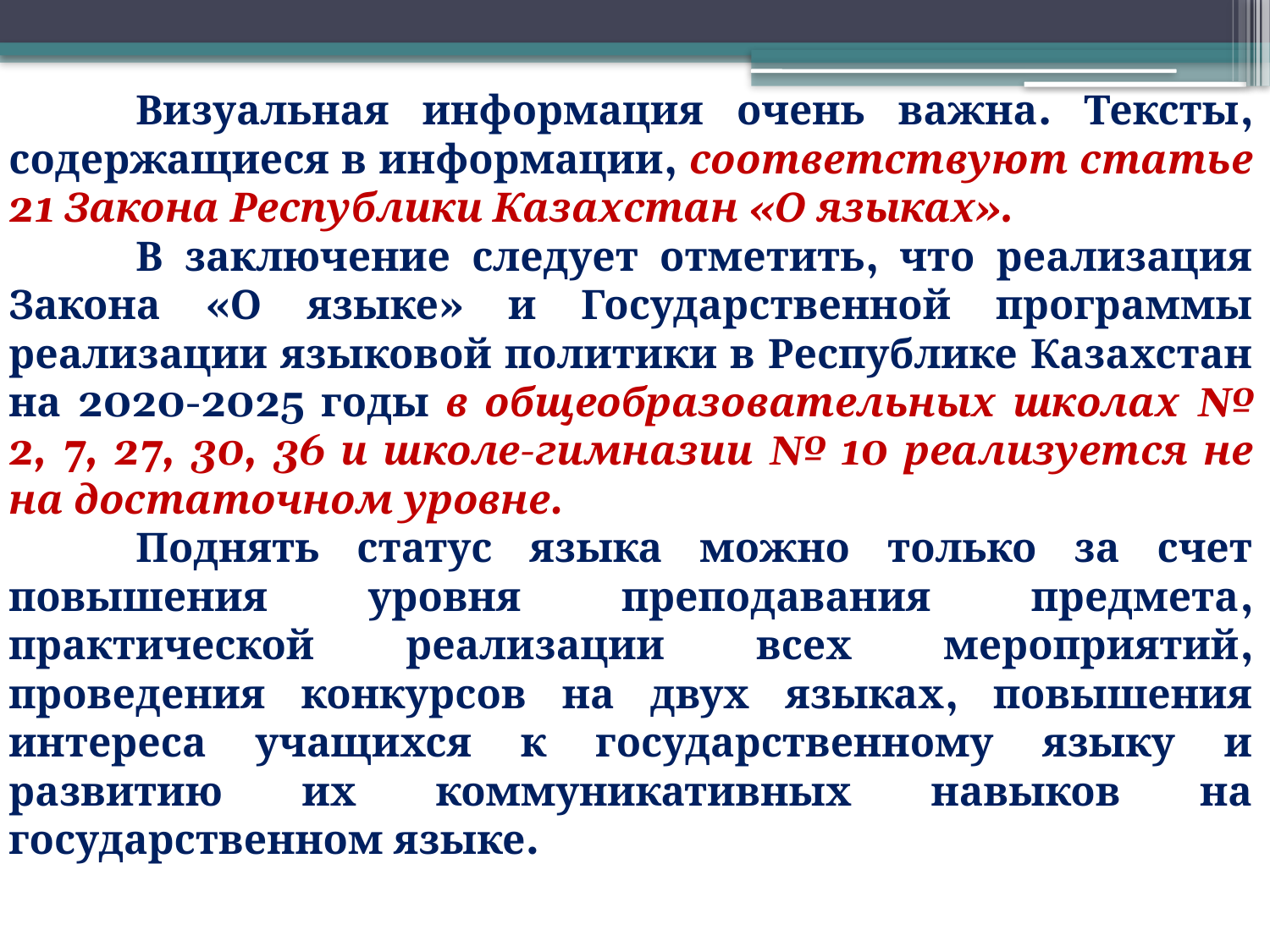

Визуальная информация очень важна. Тексты, содержащиеся в информации, соответствуют статье 21 Закона Республики Казахстан «О языках».
	В заключение следует отметить, что реализация Закона «О языке» и Государственной программы реализации языковой политики в Республике Казахстан на 2020-2025 годы в общеобразовательных школах № 2, 7, 27, 30, 36 и школе-гимназии № 10 реализуется не на достаточном уровне.
	Поднять статус языка можно только за счет повышения уровня преподавания предмета, практической реализации всех мероприятий, проведения конкурсов на двух языках, повышения интереса учащихся к государственному языку и развитию их коммуникативных навыков на государственном языке.